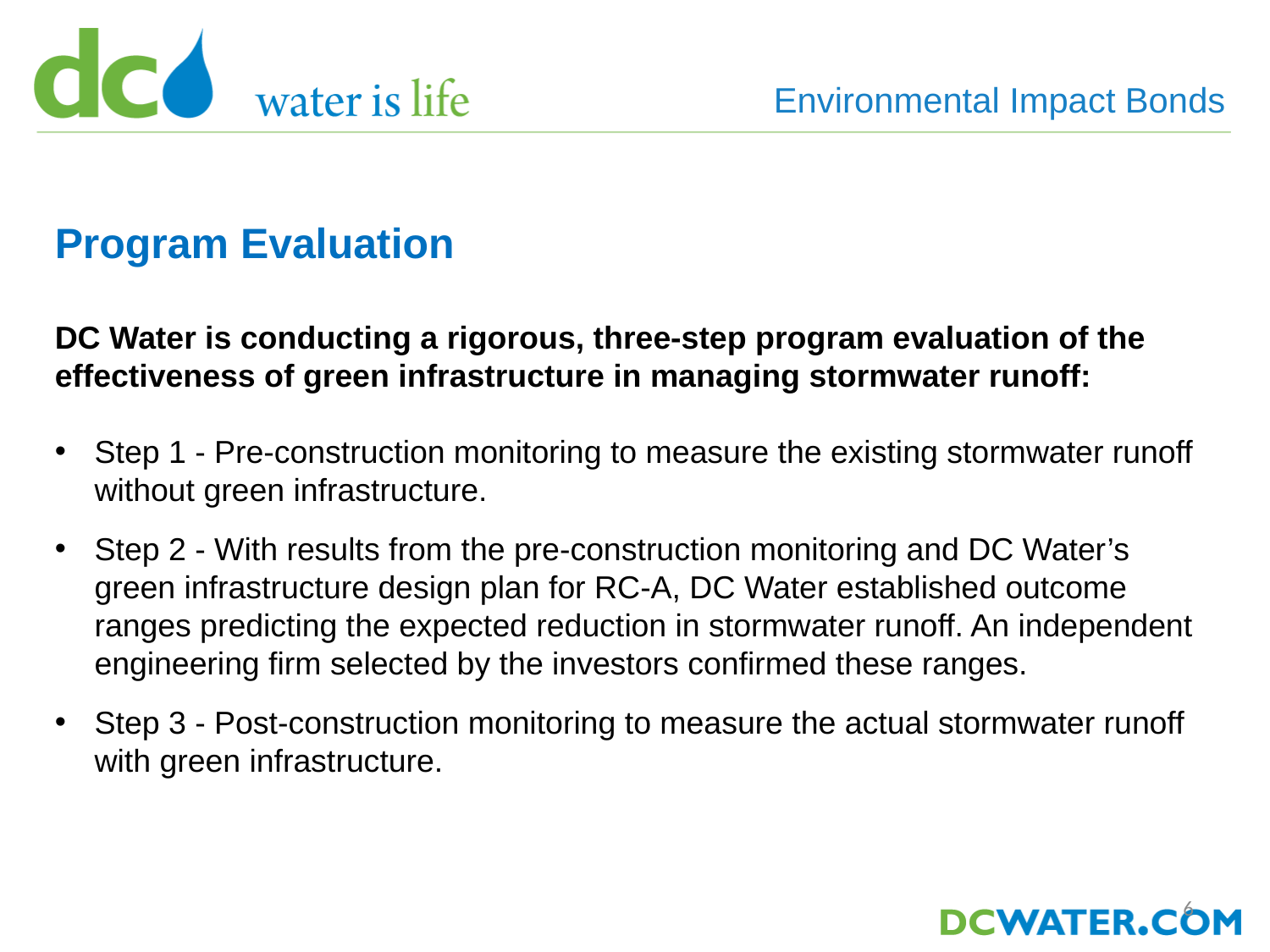

Environmental Impact Bonds
Program Evaluation

DC Water is conducting a rigorous, three-step program evaluation of the effectiveness of green infrastructure in managing stormwater runoff:

Step 1 - Pre-construction monitoring to measure the existing stormwater runoff without green infrastructure.
Step 2 - With results from the pre-construction monitoring and DC Water’s green infrastructure design plan for RC-A, DC Water established outcome ranges predicting the expected reduction in stormwater runoff. An independent engineering firm selected by the investors confirmed these ranges.
Step 3 - Post-construction monitoring to measure the actual stormwater runoff with green infrastructure.
6